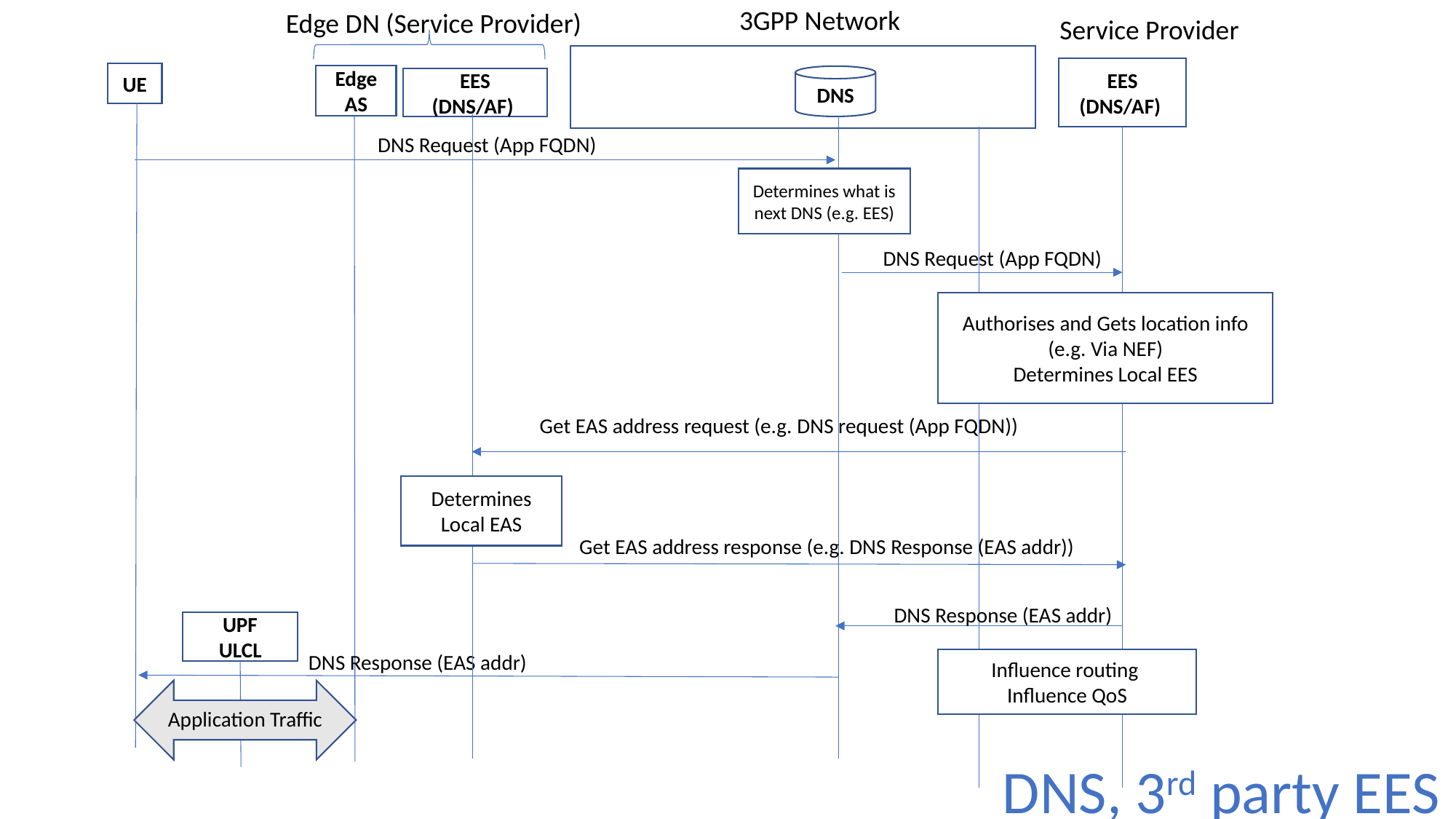

3GPP Network
Edge DN (Service Provider)
Service Provider

EES
(DNS/AF)
UE
Edge AS
DNS
EES
(DNS/AF)
DNS Request (App FQDN)
Determines what is next DNS (e.g. EES)
DNS Request (App FQDN)
Authorises and Gets location info (e.g. Via NEF)
Determines Local EES
Get EAS address request (e.g. DNS request (App FQDN))
Determines Local EAS
Get EAS address response (e.g. DNS Response (EAS addr))
DNS Response (EAS addr)
UPF
ULCL
DNS Response (EAS addr)
Influence routing
Influence QoS
Application Traffic
DNS, 3rd party EES